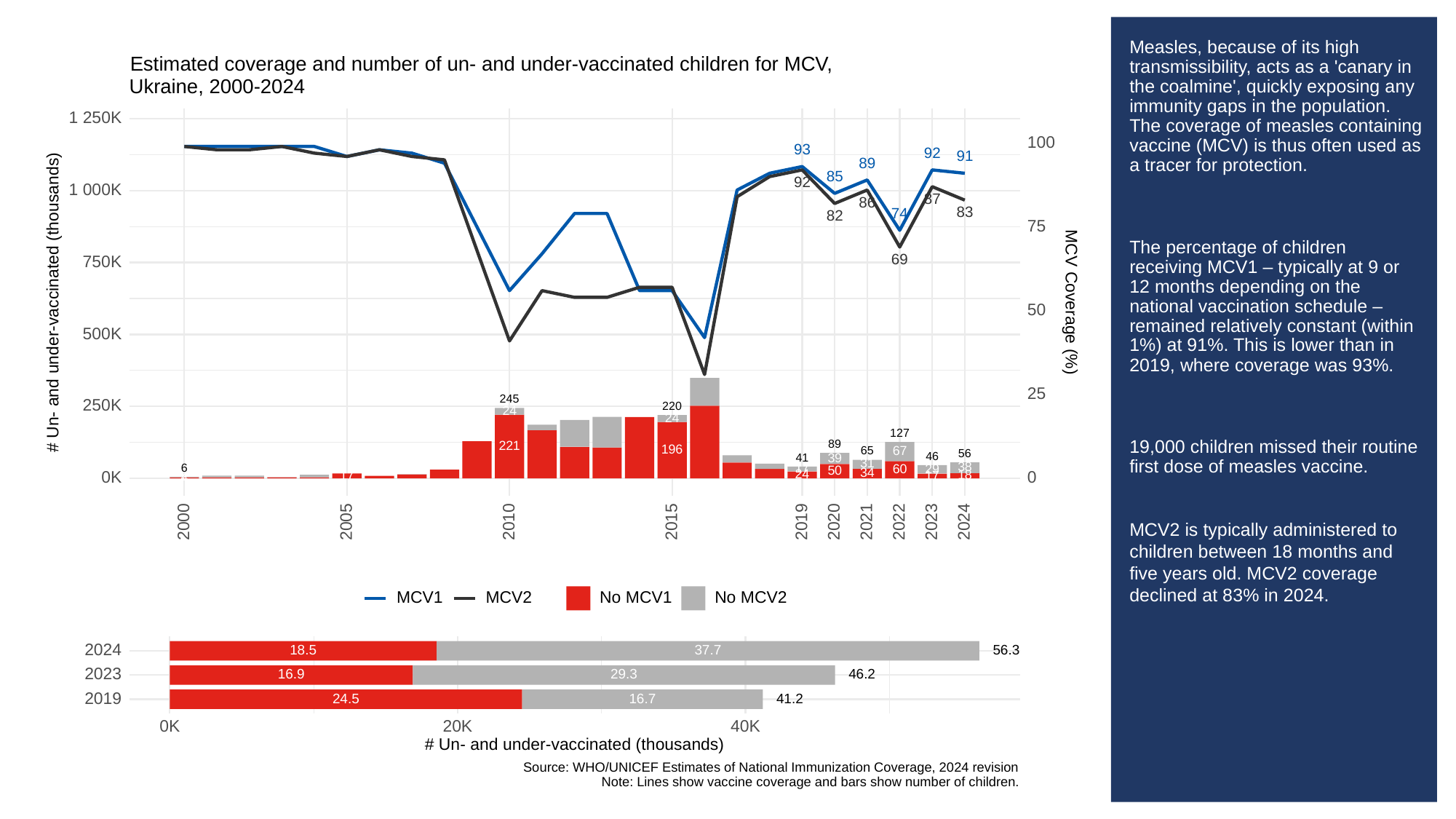

# Measles, because of its high transmissibility, acts as a 'canary in the coalmine', quickly exposing any immunity gaps in the population. The coverage of measles containing vaccine (MCV) is thus often used as a tracer for protection.

The percentage of children receiving MCV1 – typically at 9 or 12 months depending on the national vaccination schedule – remained relatively constant (within 1%) at 91%. This is lower than in 2019, where coverage was 93%.

19,000 children missed their routine first dose of measles vaccine.

MCV2 is typically administered to children between 18 months and five years old. MCV2 coverage declined at 83% in 2024.

Estimated coverage and number of un- and under-vaccinated children for MCV,
Ukraine, 2000-2024

1 250K

100
93

92
91

89
85
92
1 000K

87
86
83
74
82
75

69
750K

# Un- and under-vaccinated (thousands)
MCV Coverage (%)

50
500K

25
245
250K
220

24

24

127

89

221

196
67

65

56
46

39
41

31

38

6
17
29
60

50

34

24
18
17
17

0K
0
2

4

2023
2000
2005
2010
2015
2019
2020
2021
2022
2024

MCV1
MCV2
No MCV1
No MCV2

2024
37.7
56.3
18.5

2023
29.3
16.9
46.2

2019
24.5
16.7
41.2

0K
20K
40K
# Un- and under-vaccinated (thousands)
Source: WHO/UNICEF Estimates of National Immunization Coverage, 2024 revision
Note: Lines show vaccine coverage and bars show number of children.